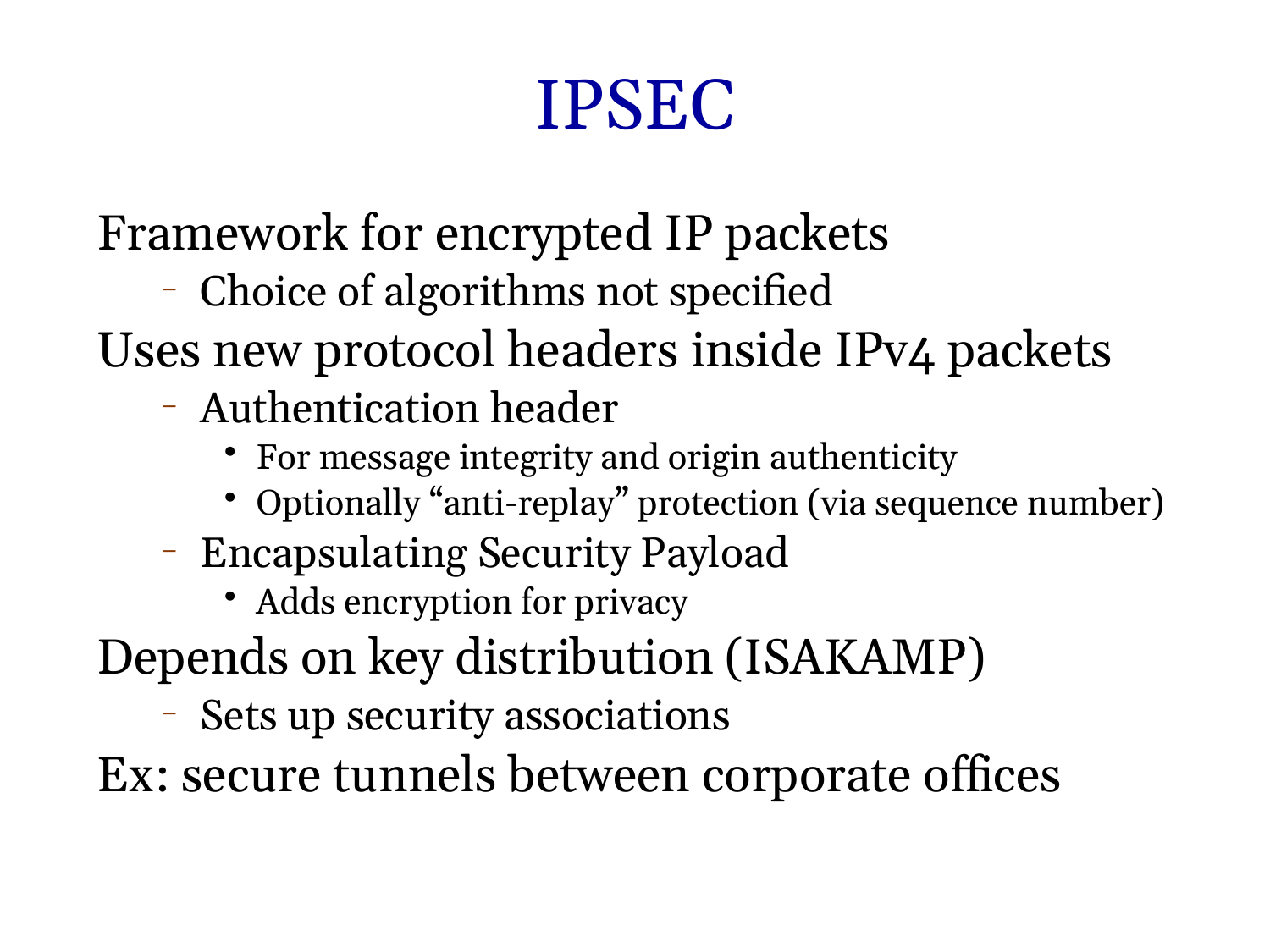

# IPSEC
Framework for encrypted IP packets
Choice of algorithms not specified
Uses new protocol headers inside IPv4 packets
Authentication header
For message integrity and origin authenticity
Optionally “anti-replay” protection (via sequence number)
Encapsulating Security Payload
Adds encryption for privacy
Depends on key distribution (ISAKAMP)
Sets up security associations
Ex: secure tunnels between corporate offices